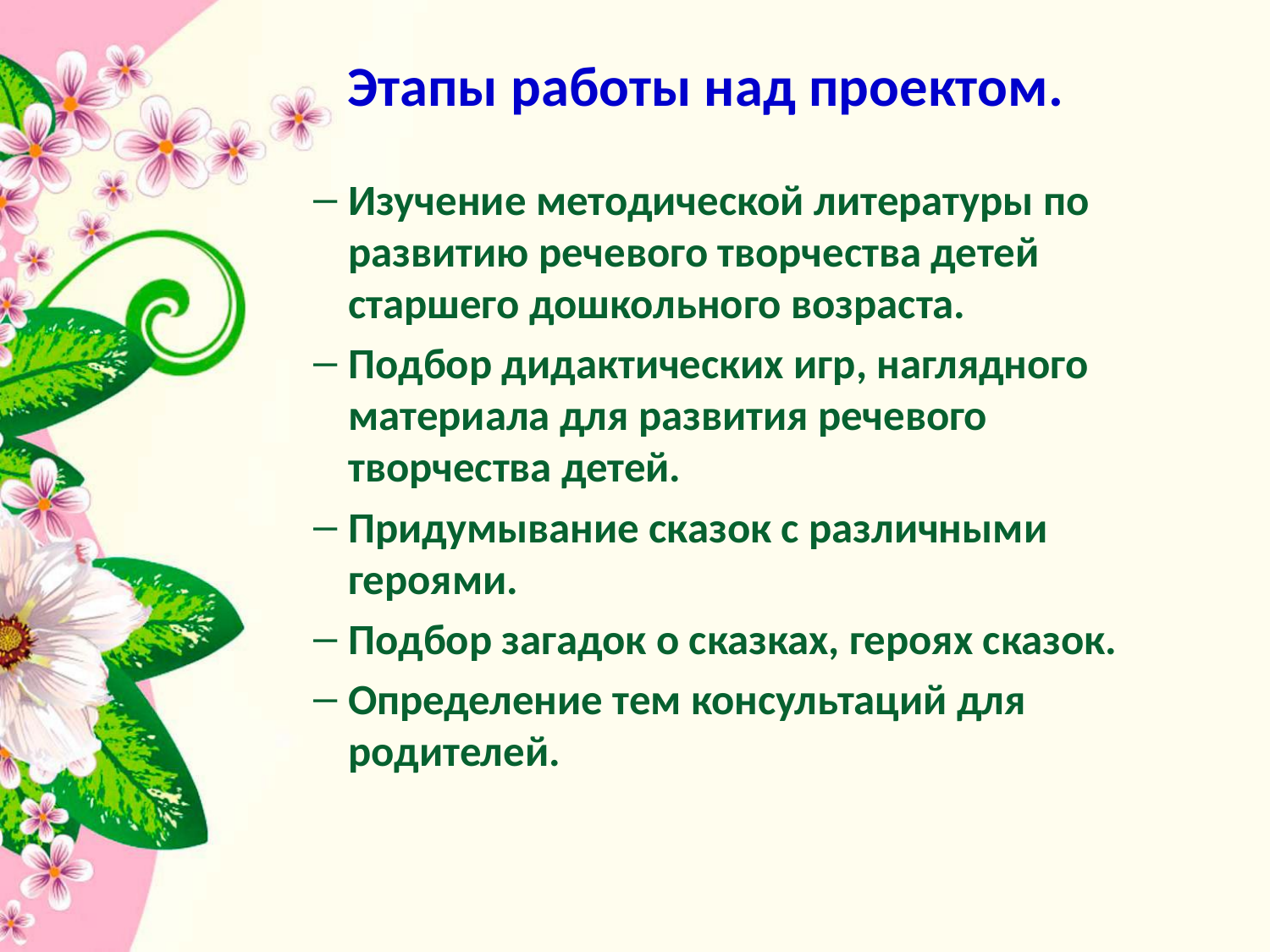

# Этапы работы над проектом.
Изучение методической литературы по развитию речевого творчества детей старшего дошкольного возраста.
Подбор дидактических игр, наглядного материала для развития речевого творчества детей.
Придумывание сказок с различными героями.
Подбор загадок о сказках, героях сказок.
Определение тем консультаций для родителей.